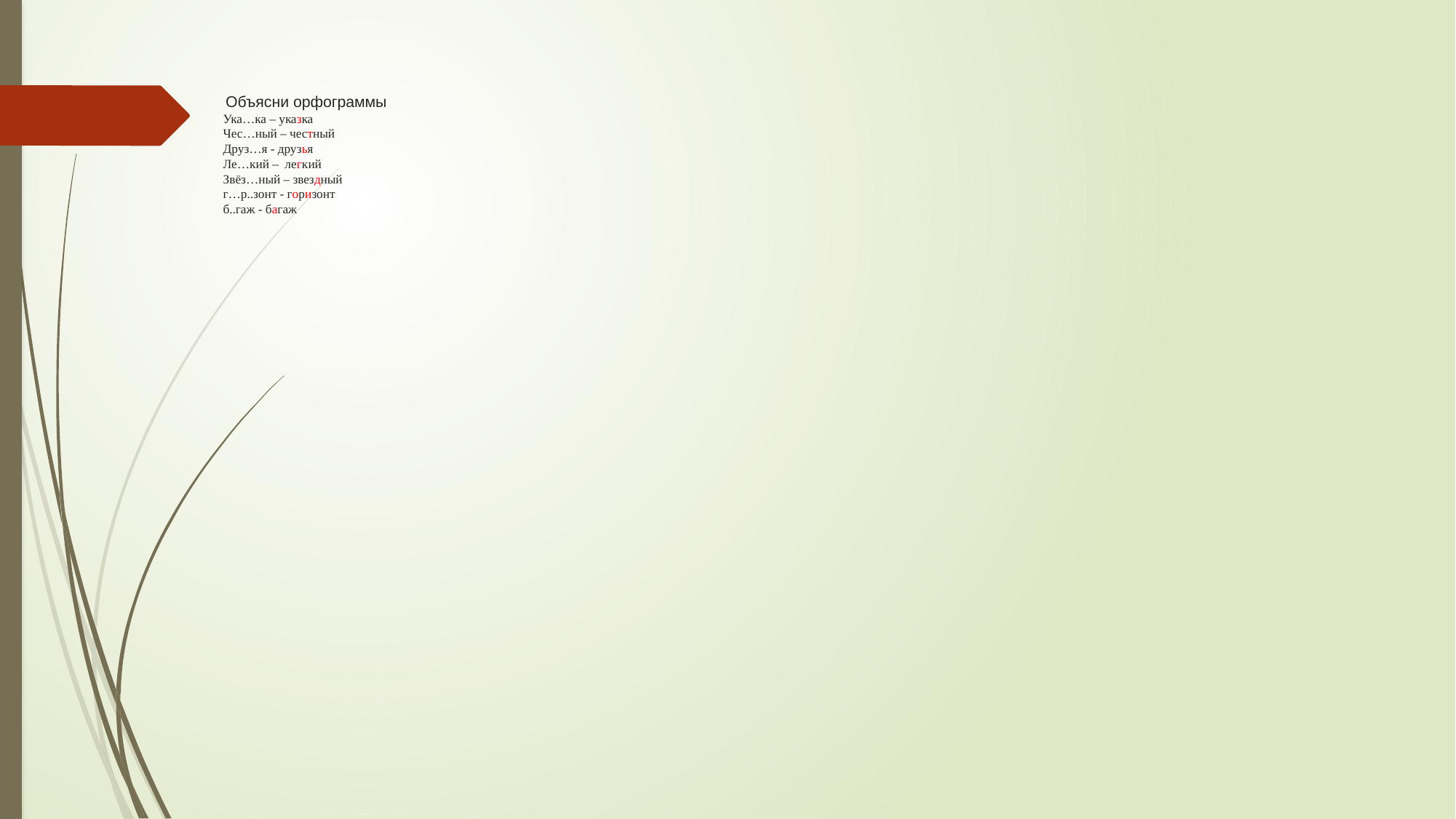

# Объясни орфограммы Ука…ка – указка Чес…ный – честный Друз…я - друзья Ле…кий –  легкий Звёз…ный – звездный г…р..зонт - горизонт б..гаж - багаж